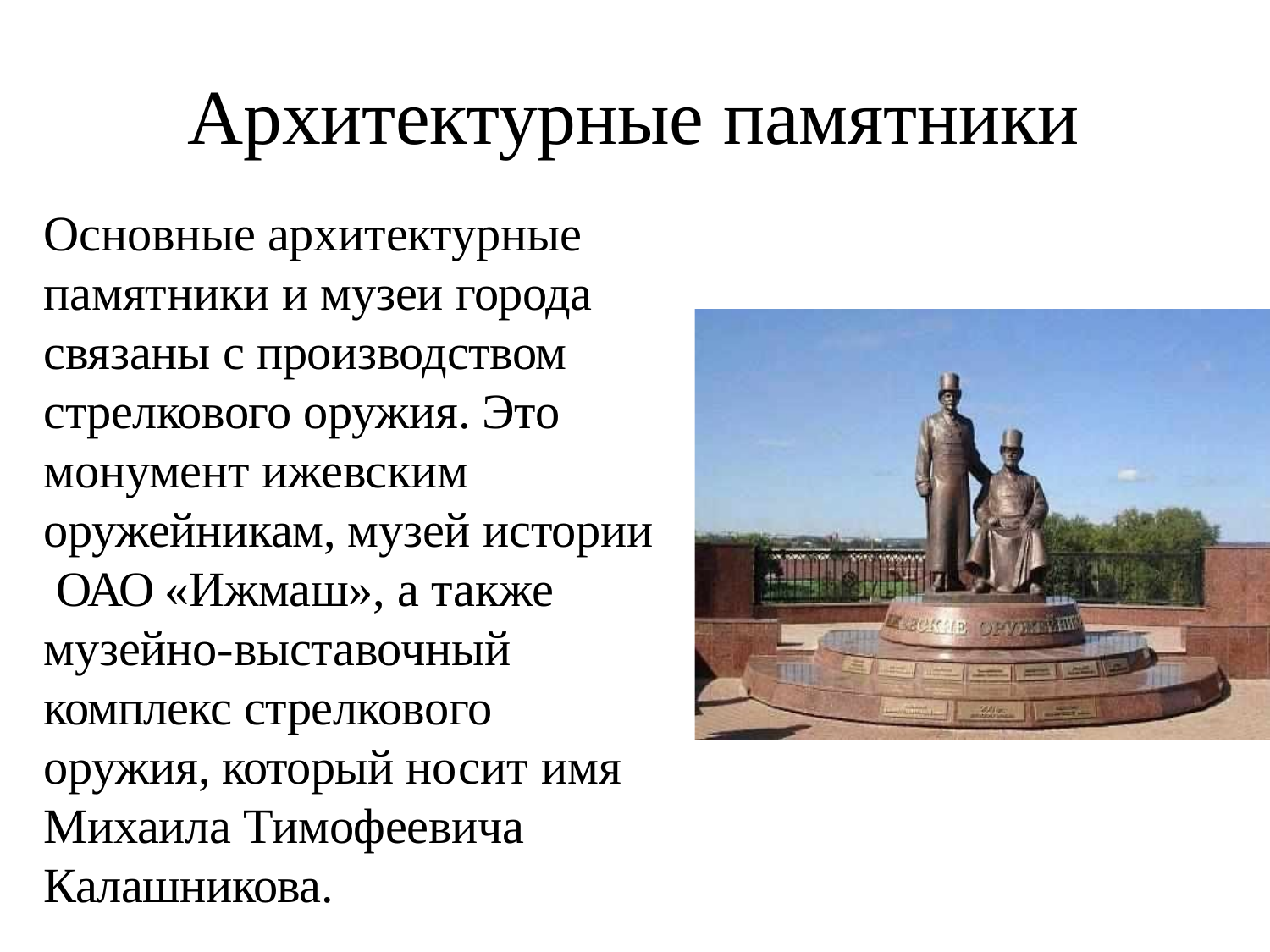

# Архитектурные памятники
Основные архитектурные  памятники и музеи города  связаны с производством  стрелкового оружия. Это  монумент ижевским  оружейникам, музей истории  ОАО «Ижмаш», а также  музейно-выставочный  комплекс стрелкового  оружия, который носит имя  Михаила Тимофеевича  Калашникова.